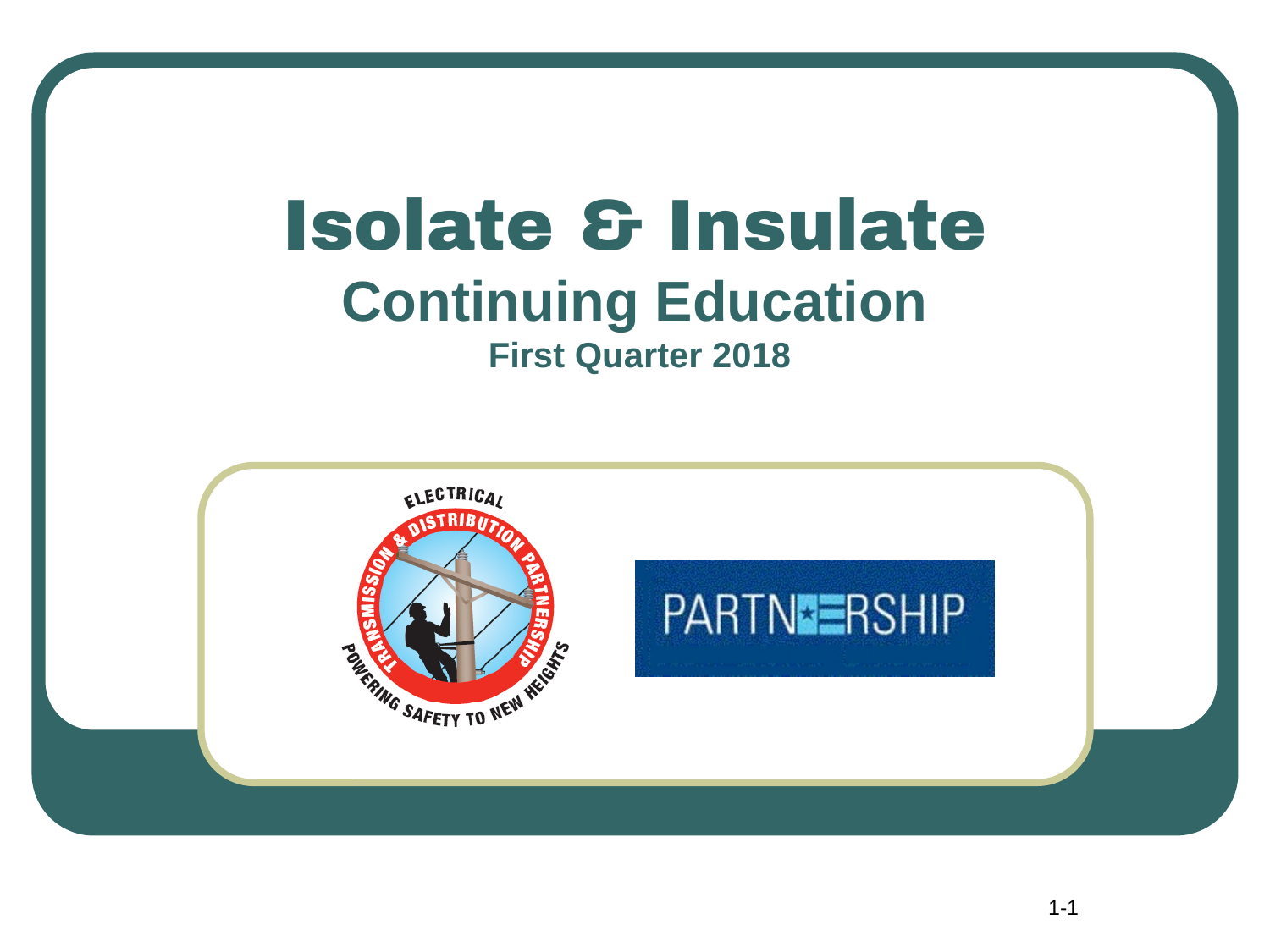

# Isolate & Insulate Continuing Education First Quarter 2018
1-1